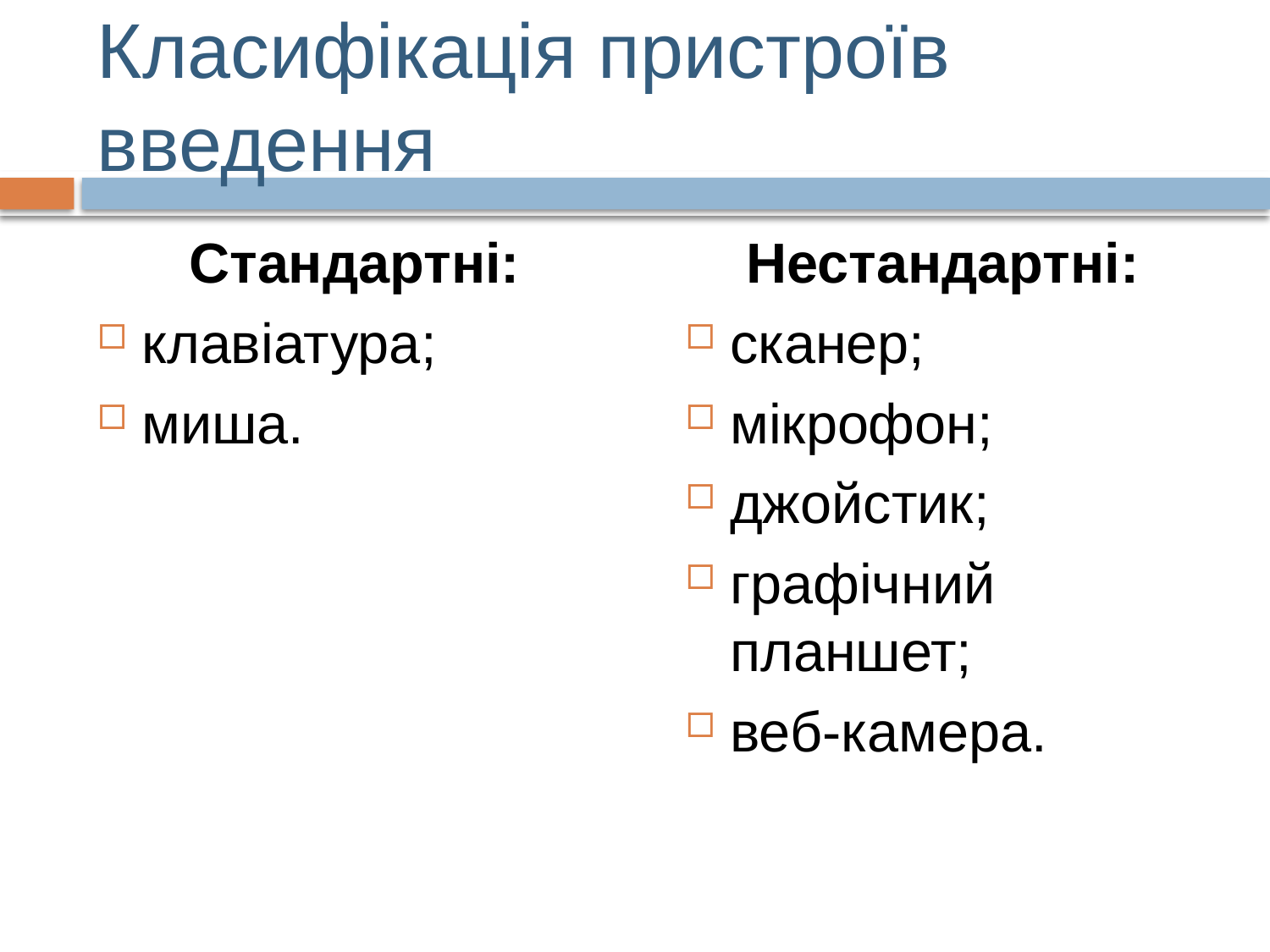

# Класифікація пристроїв введення
Стандартні:
клавіатура;
миша.
Нестандартні:
сканер;
мікрофон;
джойстик;
графічний планшет;
веб-камера.